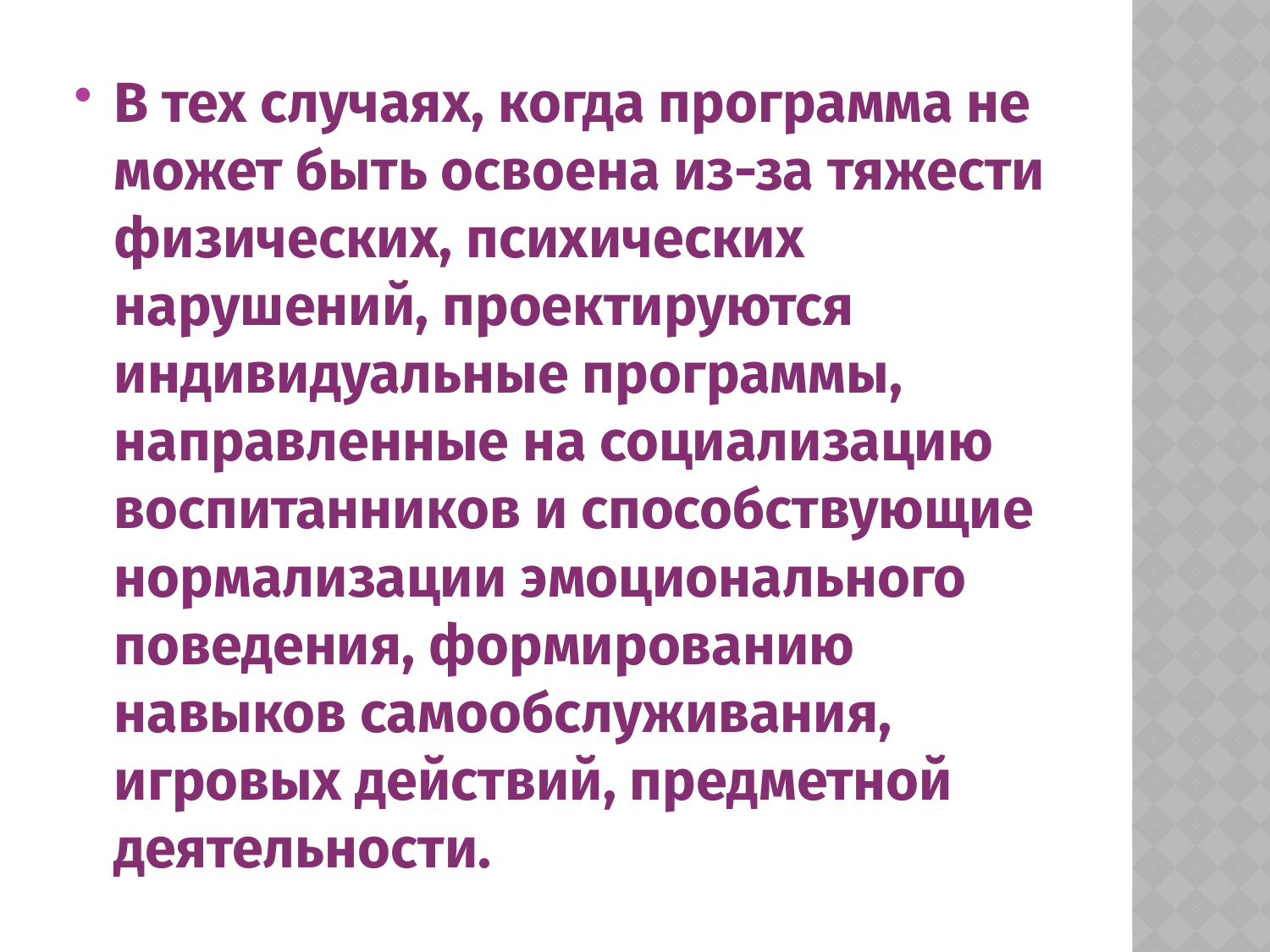

В тех случаях, когда программа не может быть освоена из-за тяжести физических, психических нарушений, проектируются индивидуальные программы, направленные на социализацию воспитанников и способствующие нормализации эмоционального поведения, формированию навыков самообслуживания, игровых действий, предметной деятельности.